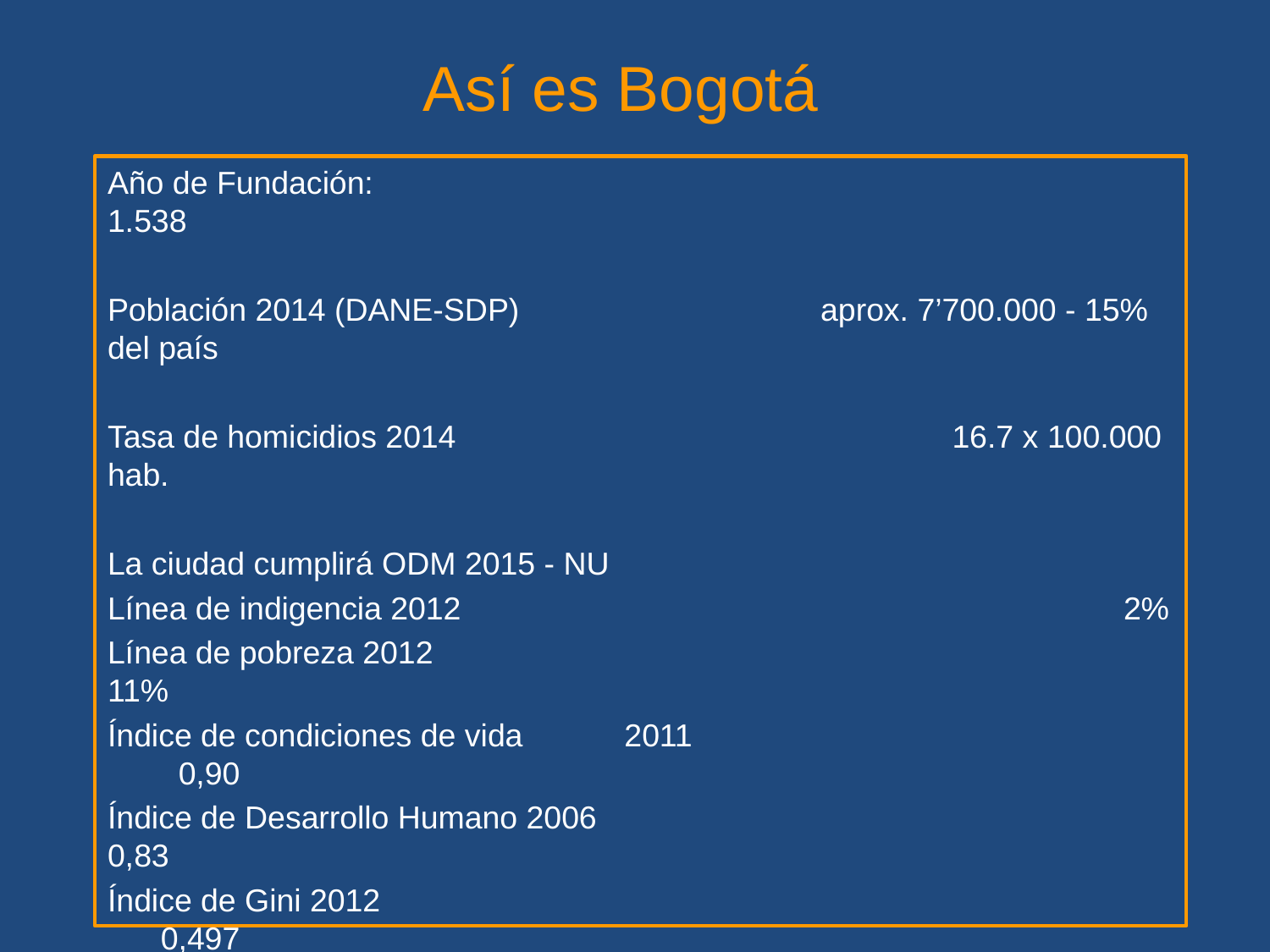

# Así es Bogotá
Año de Fundación: 			                	             1.538

Población 2014 (DANE-SDP)                                  aprox. 7’700.000 - 15% del país

Tasa de homicidios 2014		                                      16.7 x 100.000 hab.

La ciudad cumplirá ODM 2015 - NU
Línea de indigencia 2012						2%
Línea de pobreza 2012						11%
Índice de condiciones de vida	 2011 				              0,90
Índice de Desarrollo Humano 2006				              0,83
Índice de Gini 2012						            0,497

PIB 2013	    	                           USD 99 billones  (dólares 2013) - 25% del país
PIB per cápita  2013   		       USD 11000  - 57% superior al nacional
Ranking América Economía 2014	        		             	    	 6°